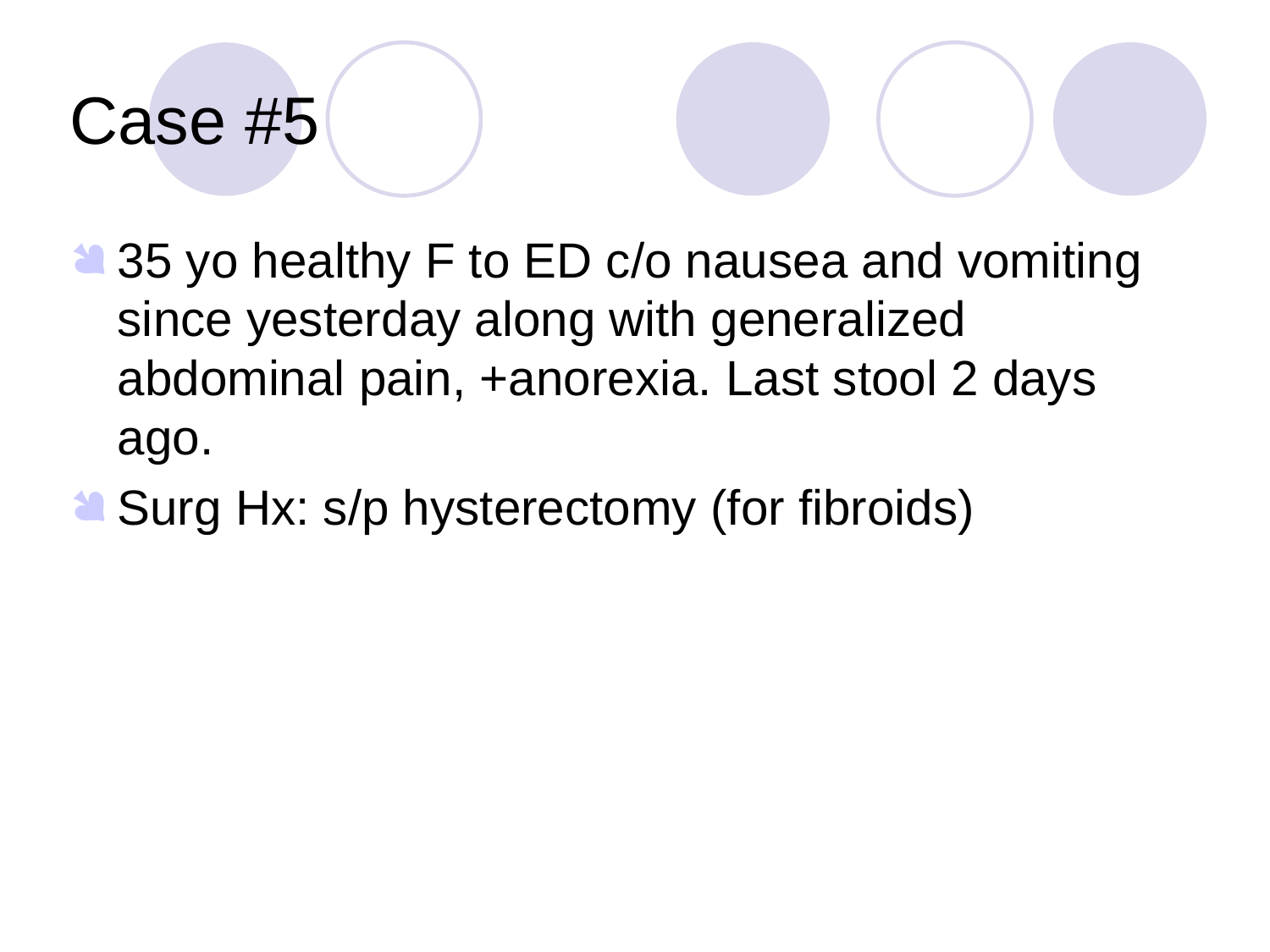

Case #5
35 yo healthy F to ED c/o nausea and vomiting since yesterday along with generalized abdominal pain, +anorexia. Last stool 2 days ago.
Surg Hx: s/p hysterectomy (for fibroids)